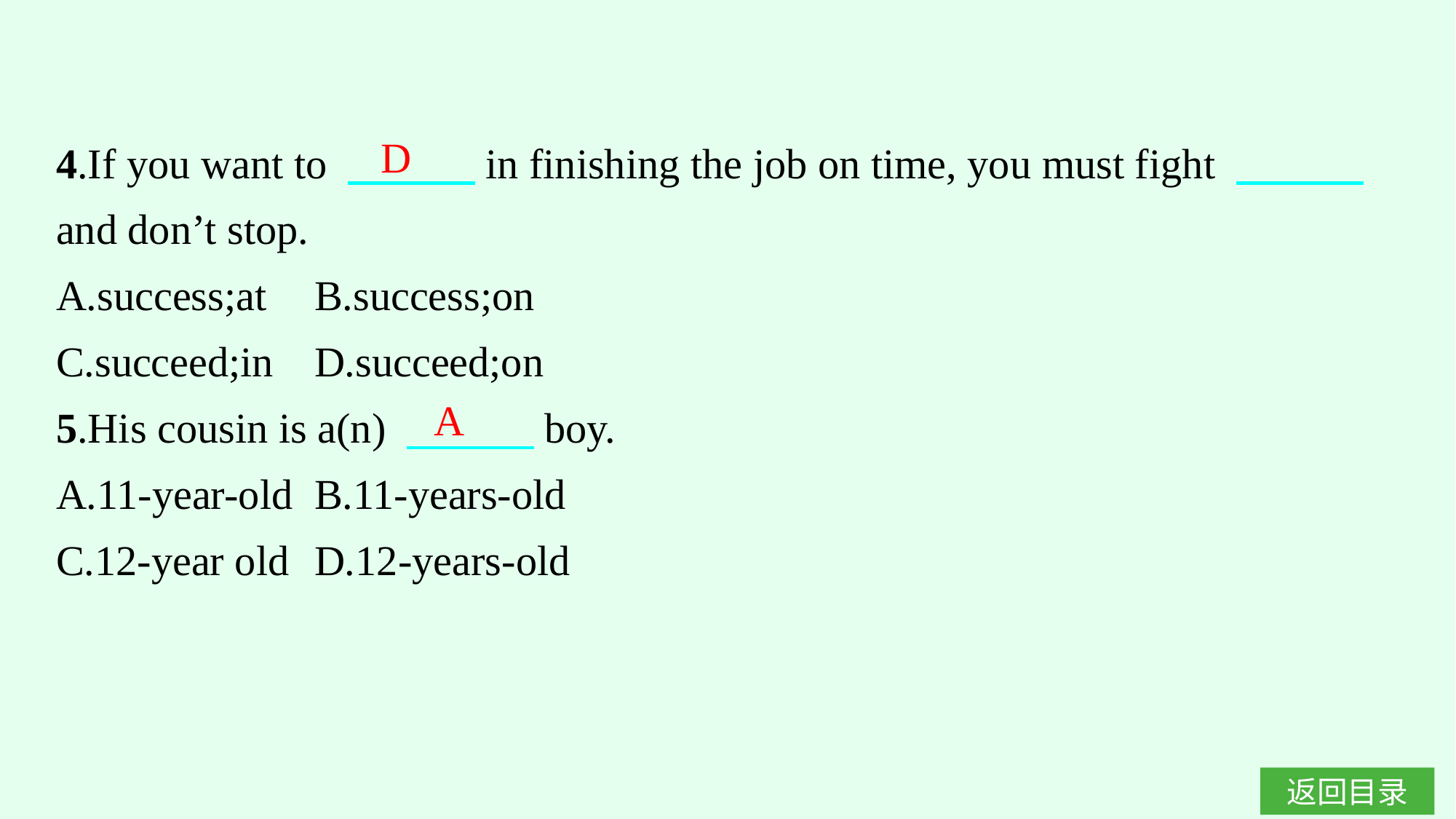

4.If you want to 　　　in finishing the job on time, you must fight 　　　and don’t stop.
A.success;at	B.success;on
C.succeed;in	D.succeed;on
5.His cousin is a(n) 　　　boy.
A.11-year-old	B.11-years-old
C.12-year old	D.12-years-old
D
A